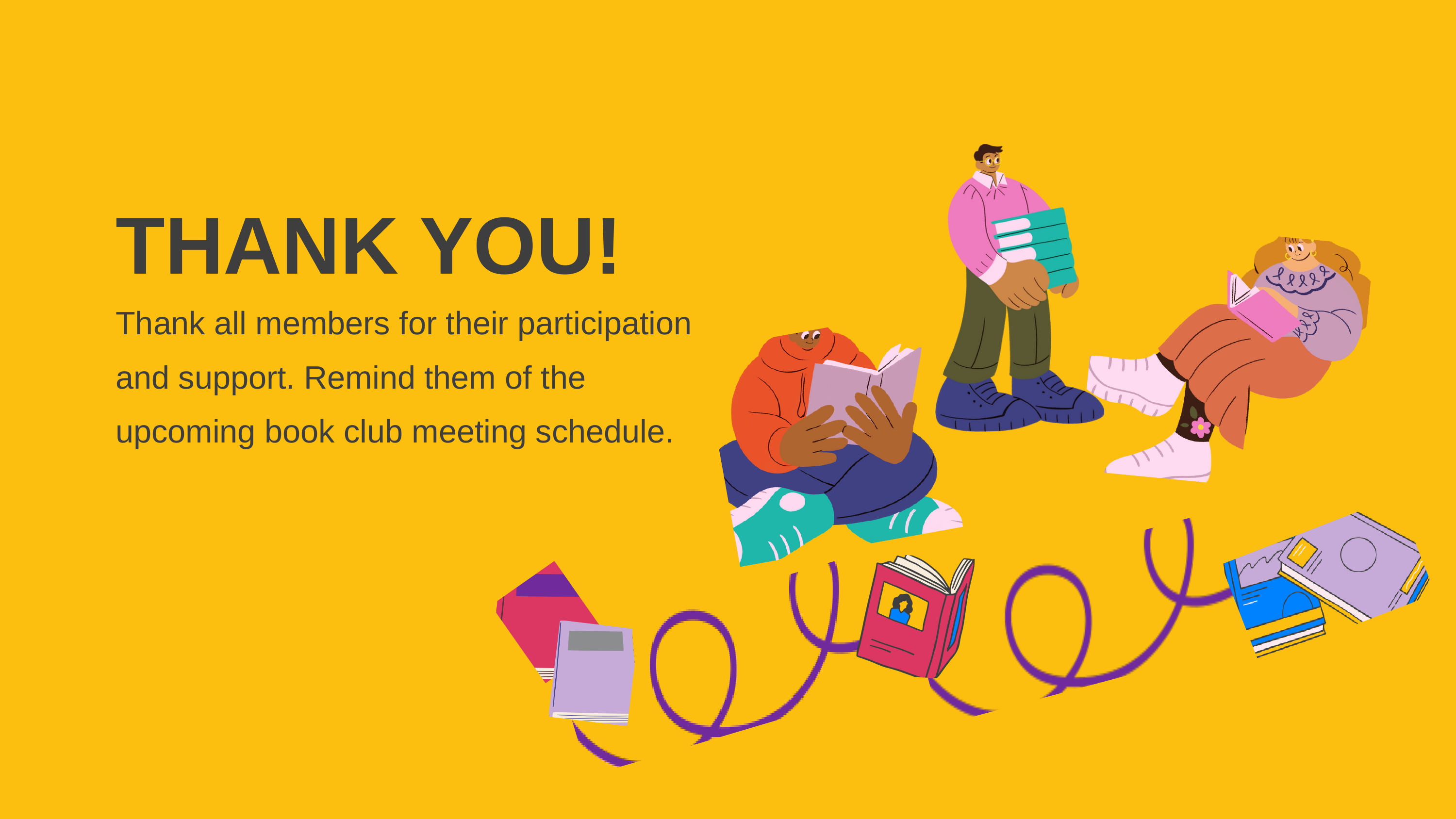

THANK YOU!

Thank all members for their participation and support. Remind them of the upcoming book club meeting schedule.